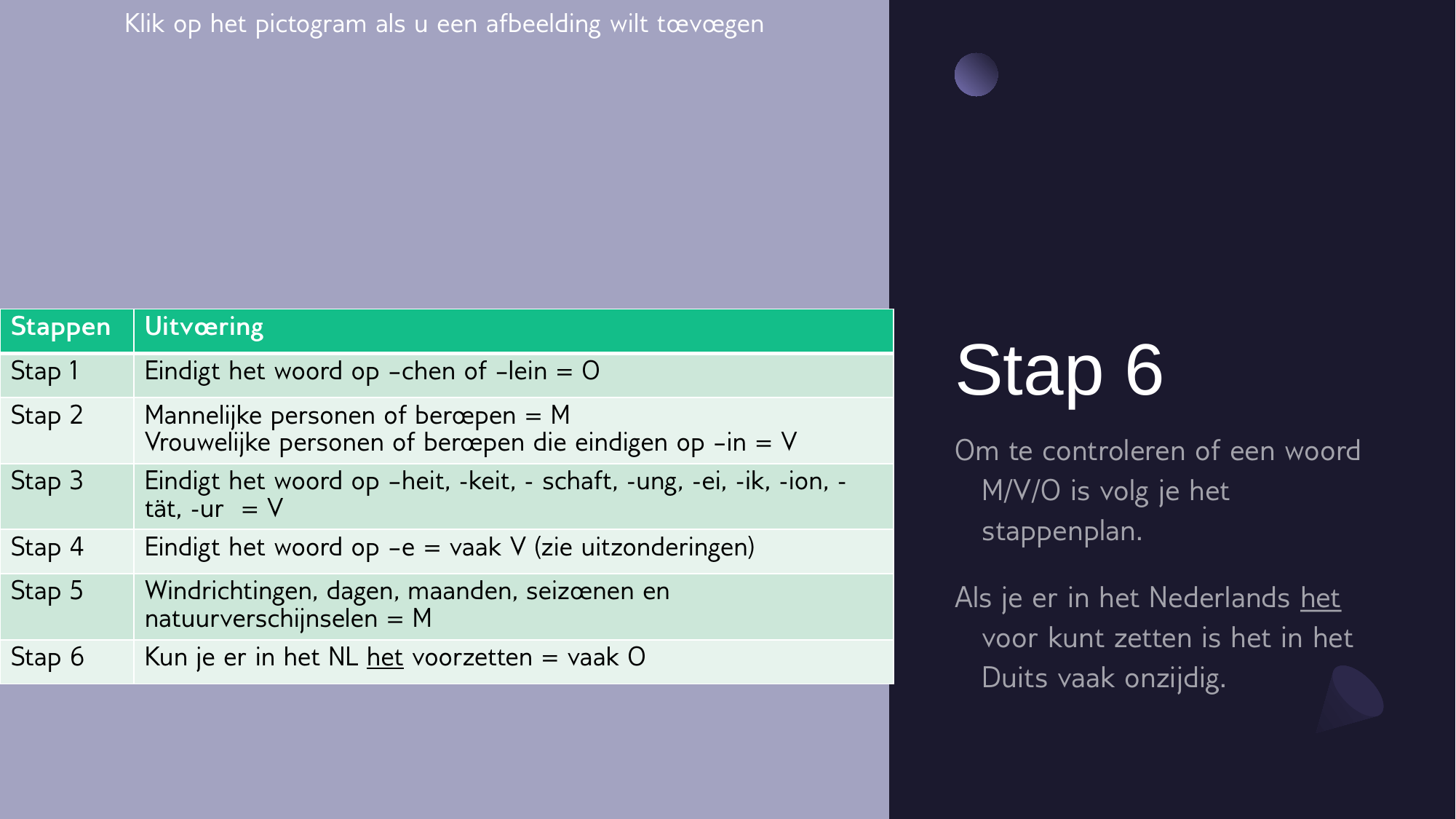

# Stap 6
| Stappen | Uitvoering |
| --- | --- |
| Stap 1 | Eindigt het woord op –chen of –lein = O |
| Stap 2 | Mannelijke personen of beroepen = M Vrouwelijke personen of beroepen die eindigen op –in = V |
| Stap 3 | Eindigt het woord op –heit, -keit, - schaft, -ung, -ei, -ik, -ion, -tät, -ur = V |
| Stap 4 | Eindigt het woord op –e = vaak V (zie uitzonderingen) |
| Stap 5 | Windrichtingen, dagen, maanden, seizoenen en natuurverschijnselen = M |
| Stap 6 | Kun je er in het NL het voorzetten = vaak O |
Om te controleren of een woord M/V/O is volg je het stappenplan.
Als je er in het Nederlands het voor kunt zetten is het in het Duits vaak onzijdig.